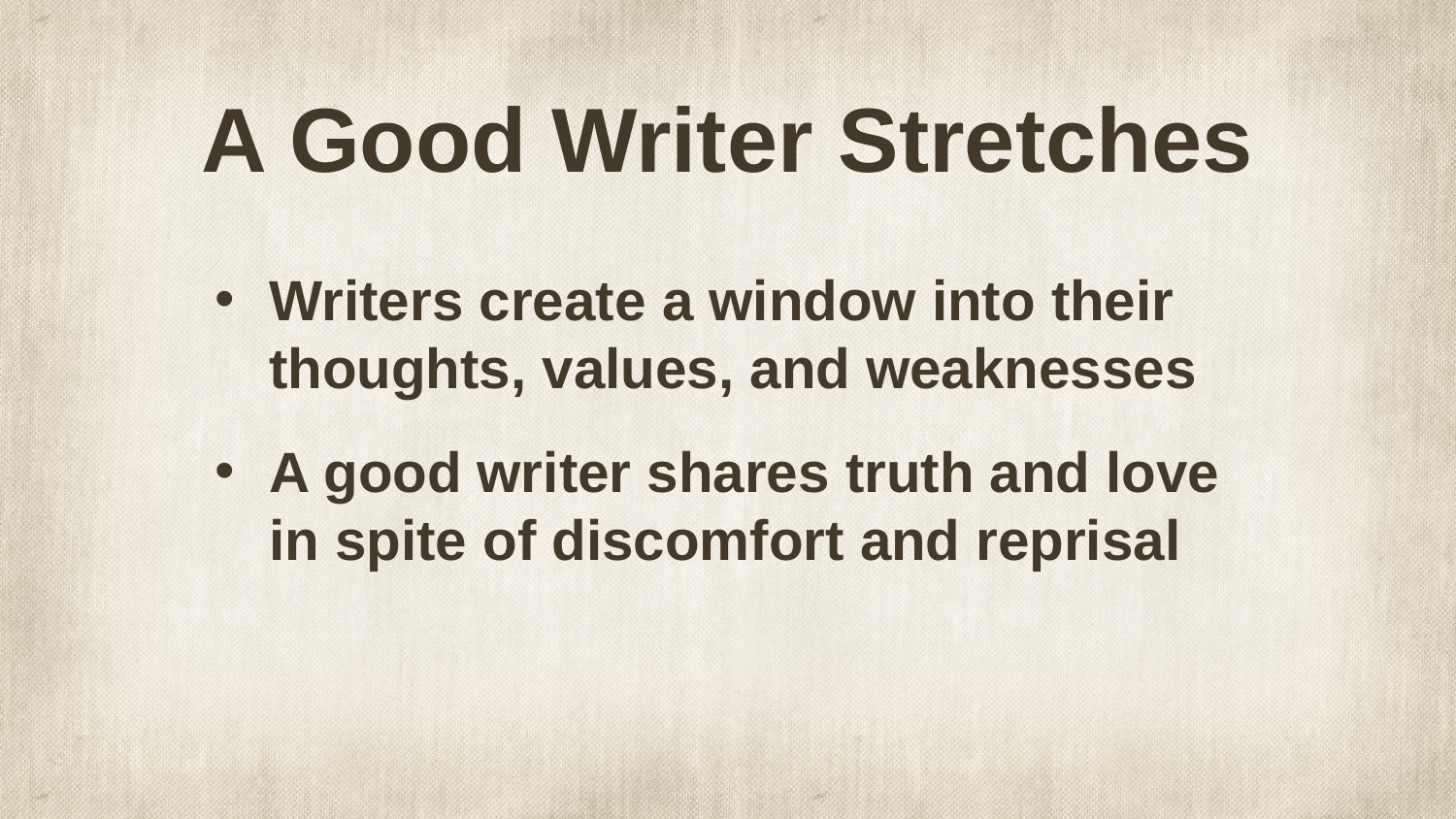

# A Good Writer Stretches
Writers create a window into their thoughts, values, and weaknesses
A good writer shares truth and love in spite of discomfort and reprisal